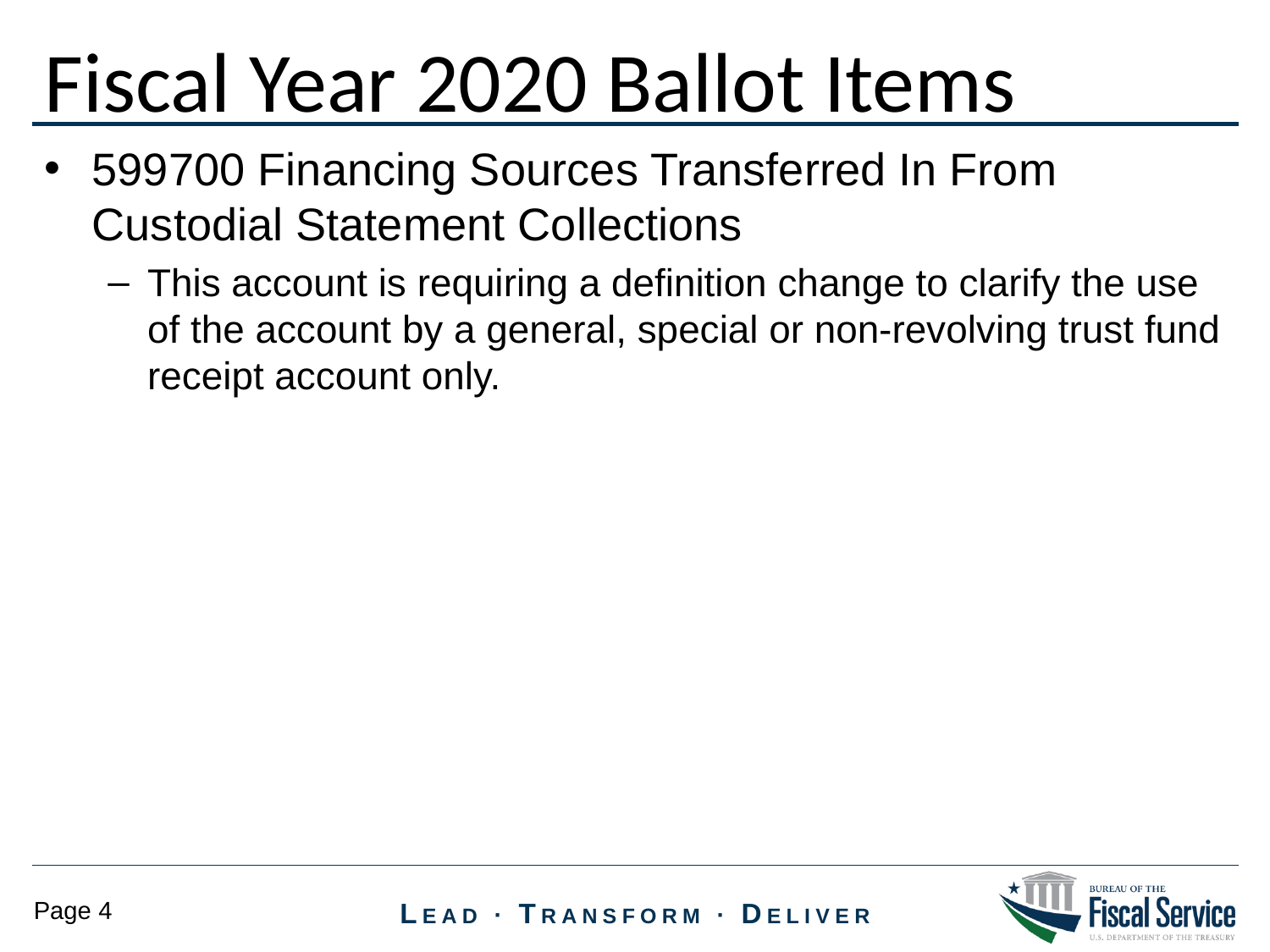

Fiscal Year 2020 Ballot Items
599700 Financing Sources Transferred In From Custodial Statement Collections
This account is requiring a definition change to clarify the use of the account by a general, special or non-revolving trust fund receipt account only.